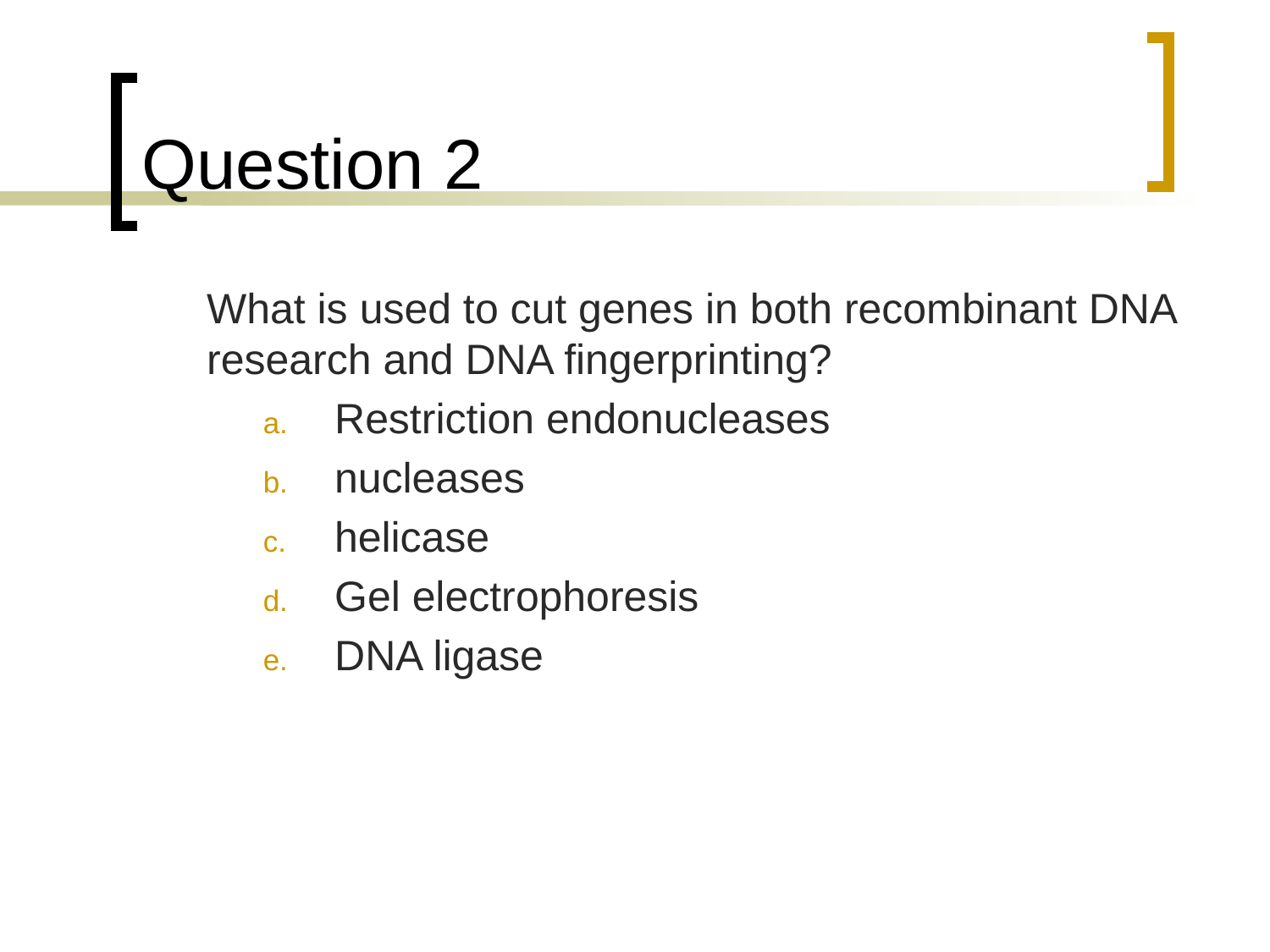

# Question 2
	What is used to cut genes in both recombinant DNA research and DNA fingerprinting?
Restriction endonucleases
nucleases
helicase
Gel electrophoresis
DNA ligase